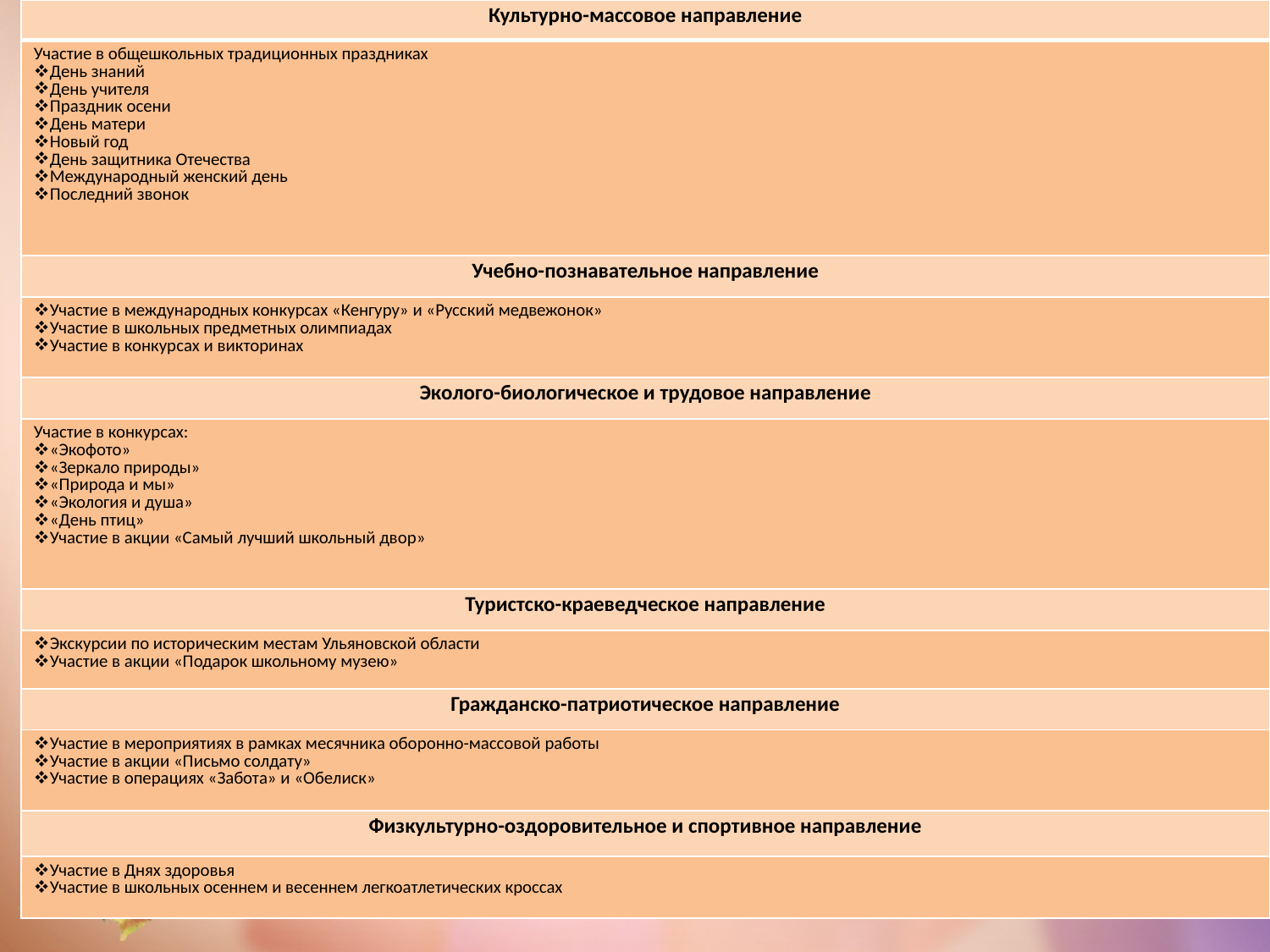

| Культурно-массовое направление |
| --- |
| Участие в общешкольных традиционных праздниках День знаний День учителя Праздник осени День матери Новый год День защитника Отечества Международный женский день Последний звонок |
| Учебно-познавательное направление |
| Участие в международных конкурсах «Кенгуру» и «Русский медвежонок» Участие в школьных предметных олимпиадах Участие в конкурсах и викторинах |
| Эколого-биологическое и трудовое направление |
| Участие в конкурсах: «Экофото» «Зеркало природы» «Природа и мы» «Экология и душа» «День птиц» Участие в акции «Самый лучший школьный двор» |
| Туристско-краеведческое направление |
| Экскурсии по историческим местам Ульяновской области Участие в акции «Подарок школьному музею» |
| Гражданско-патриотическое направление |
| Участие в мероприятиях в рамках месячника оборонно-массовой работы Участие в акции «Письмо солдату» Участие в операциях «Забота» и «Обелиск» |
| Физкультурно-оздоровительное и спортивное направление |
| Участие в Днях здоровья Участие в школьных осеннем и весеннем легкоатлетических кроссах |